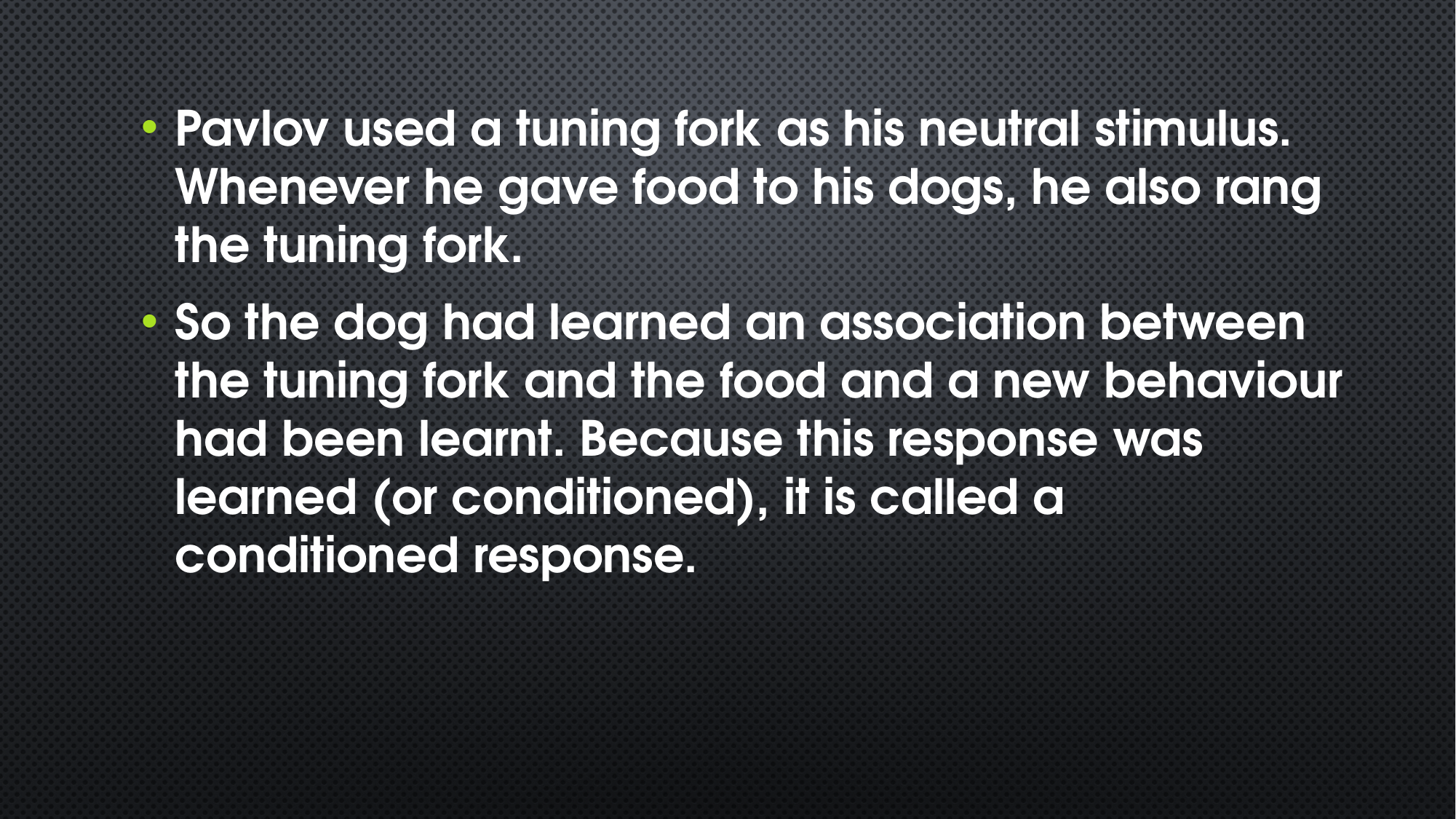

Pavlov used a tuning fork as his neutral stimulus. Whenever he gave food to his dogs, he also rang the tuning fork.
So the dog had learned an association between the tuning fork and the food and a new behaviour had been learnt. Because this response was learned (or conditioned), it is called a conditioned response.